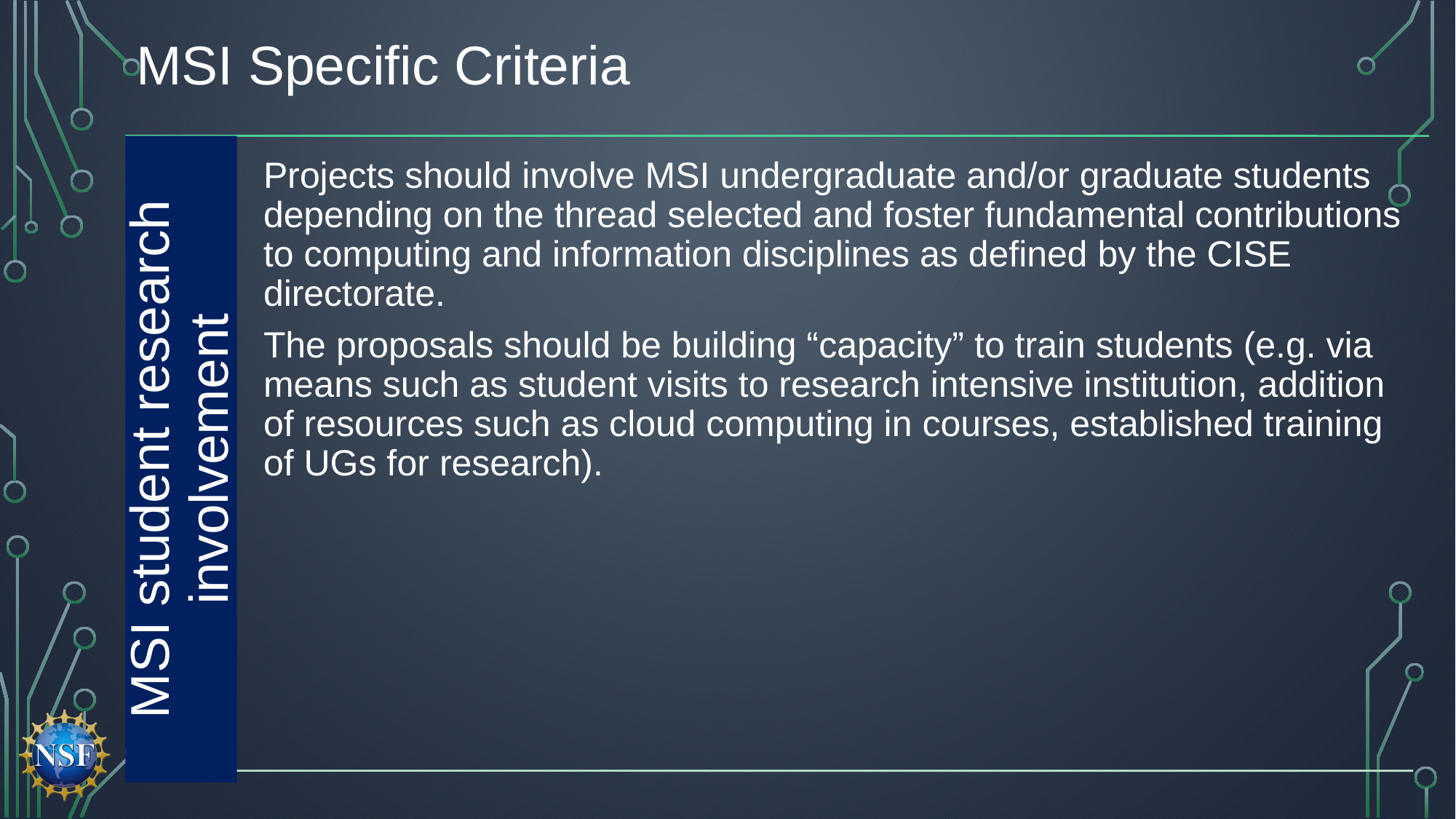

# MSI Specific Criteria

MSI student research involvement
Projects should involve MSI undergraduate and/or graduate students depending on the thread selected and foster fundamental contributions to computing and information disciplines as defined by the CISE directorate.
The proposals should be building “capacity” to train students (e.g. via means such as student visits to research intensive institution, addition of resources such as cloud computing in courses, established training of UGs for research).